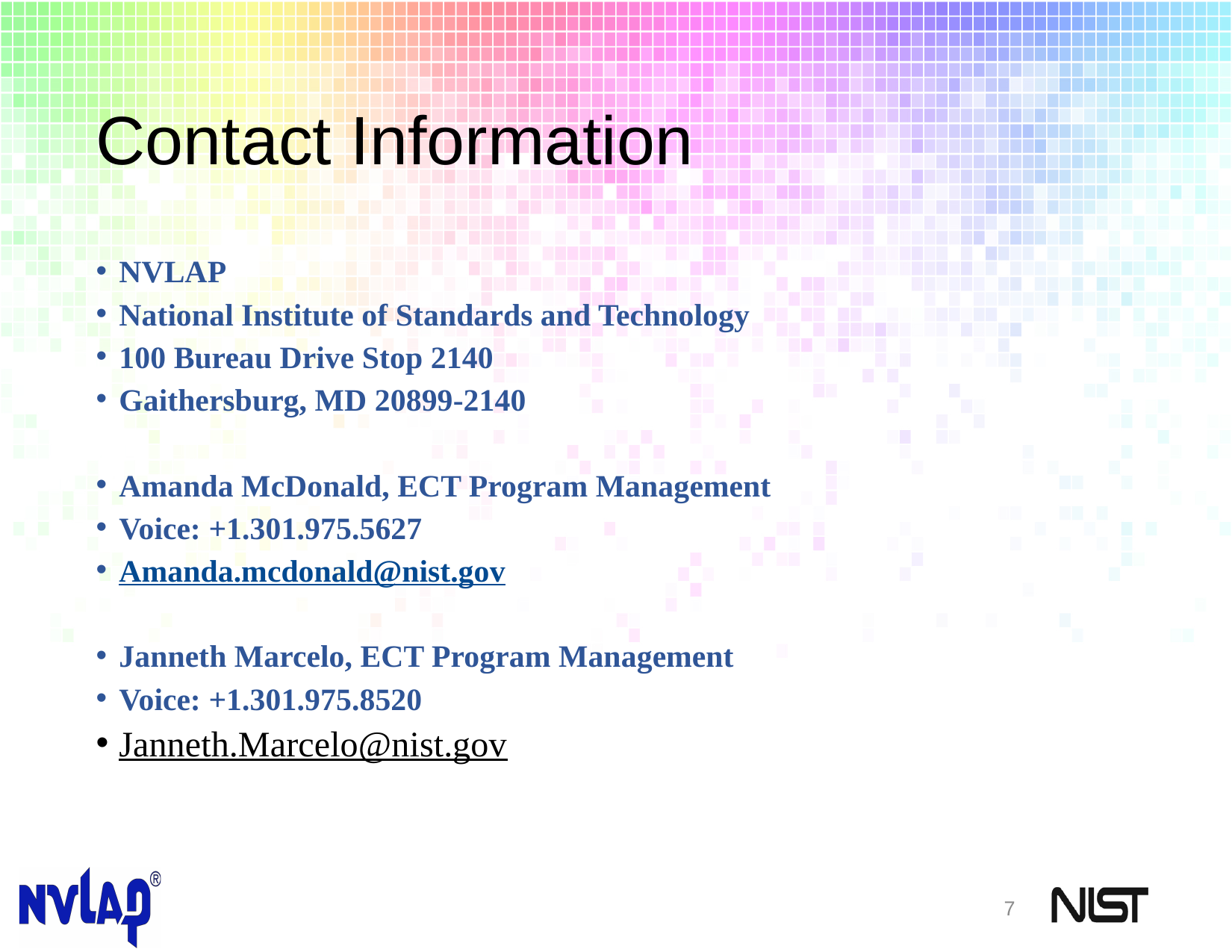

# Contact Information
NVLAP
National Institute of Standards and Technology
100 Bureau Drive Stop 2140
Gaithersburg, MD 20899-2140

Amanda McDonald, ECT Program Management
Voice: +1.301.975.5627
Amanda.mcdonald@nist.gov

Janneth Marcelo, ECT Program Management
Voice: +1.301.975.8520
Janneth.Marcelo@nist.gov

7